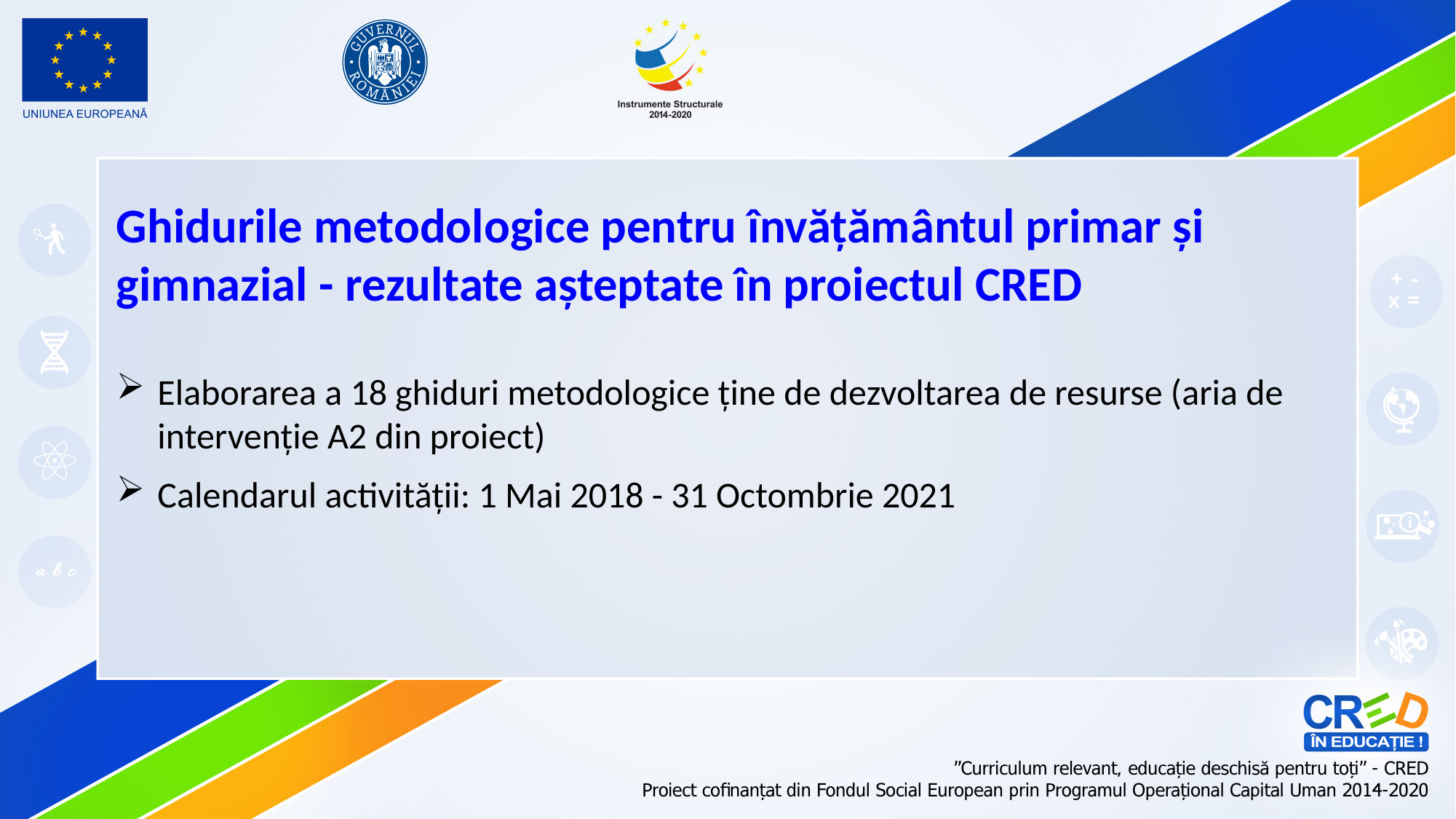

Ghidurile metodologice pentru învățământul primar și gimnazial - rezultate așteptate în proiectul CRED

Elaborarea a 18 ghiduri metodologice ține de dezvoltarea de resurse (aria de intervenție A2 din proiect)
Calendarul activității: 1 Mai 2018 - 31 Octombrie 2021

”Curriculum relevant, educație deschisă pentru toți” - CRED
Proiect cofinanțat din Fondul Social European prin Programul Operațional Capital Uman 2014-2020